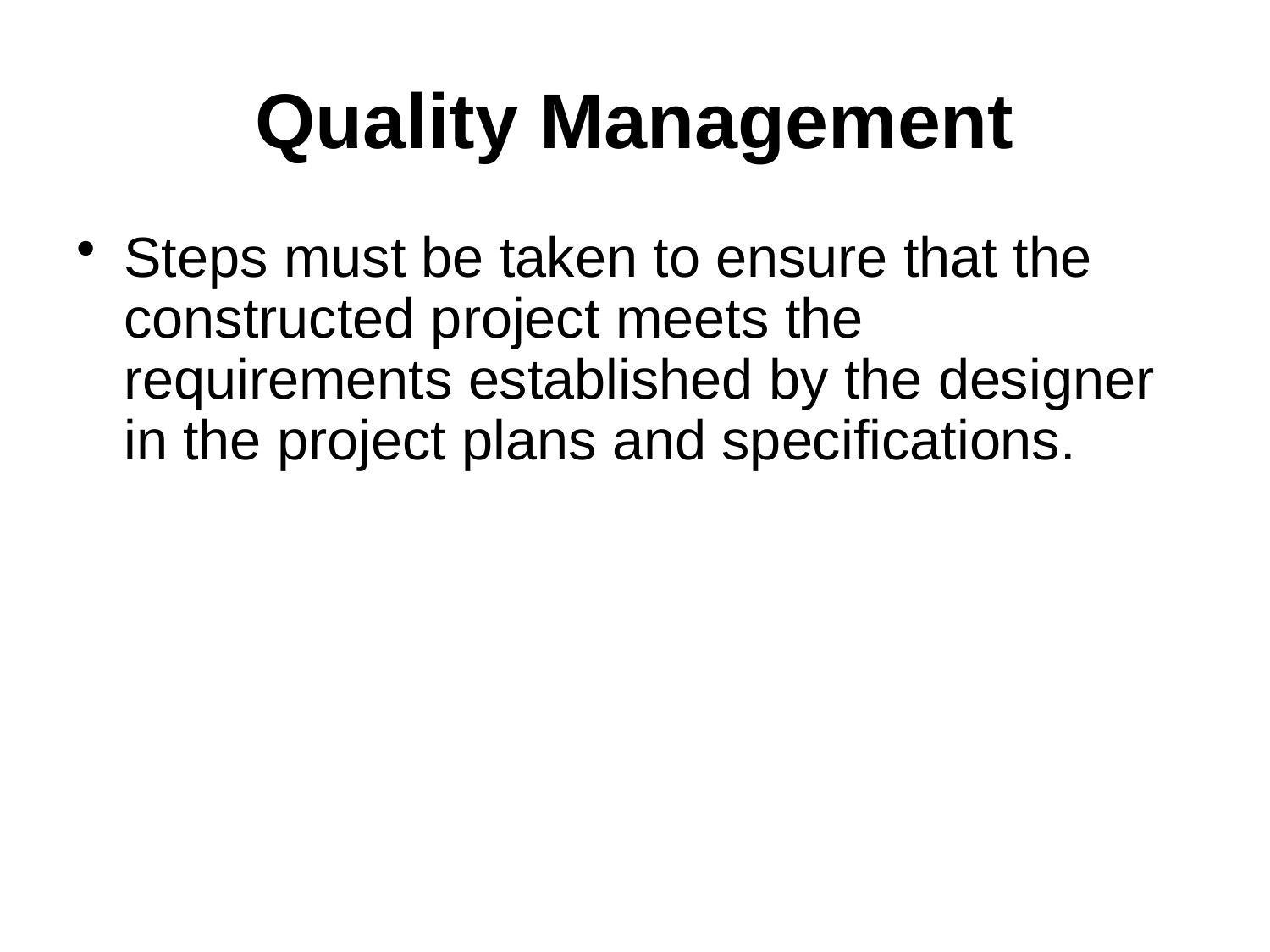

# Quality Management
Steps must be taken to ensure that the constructed project meets the requirements established by the designer in the project plans and specifications.